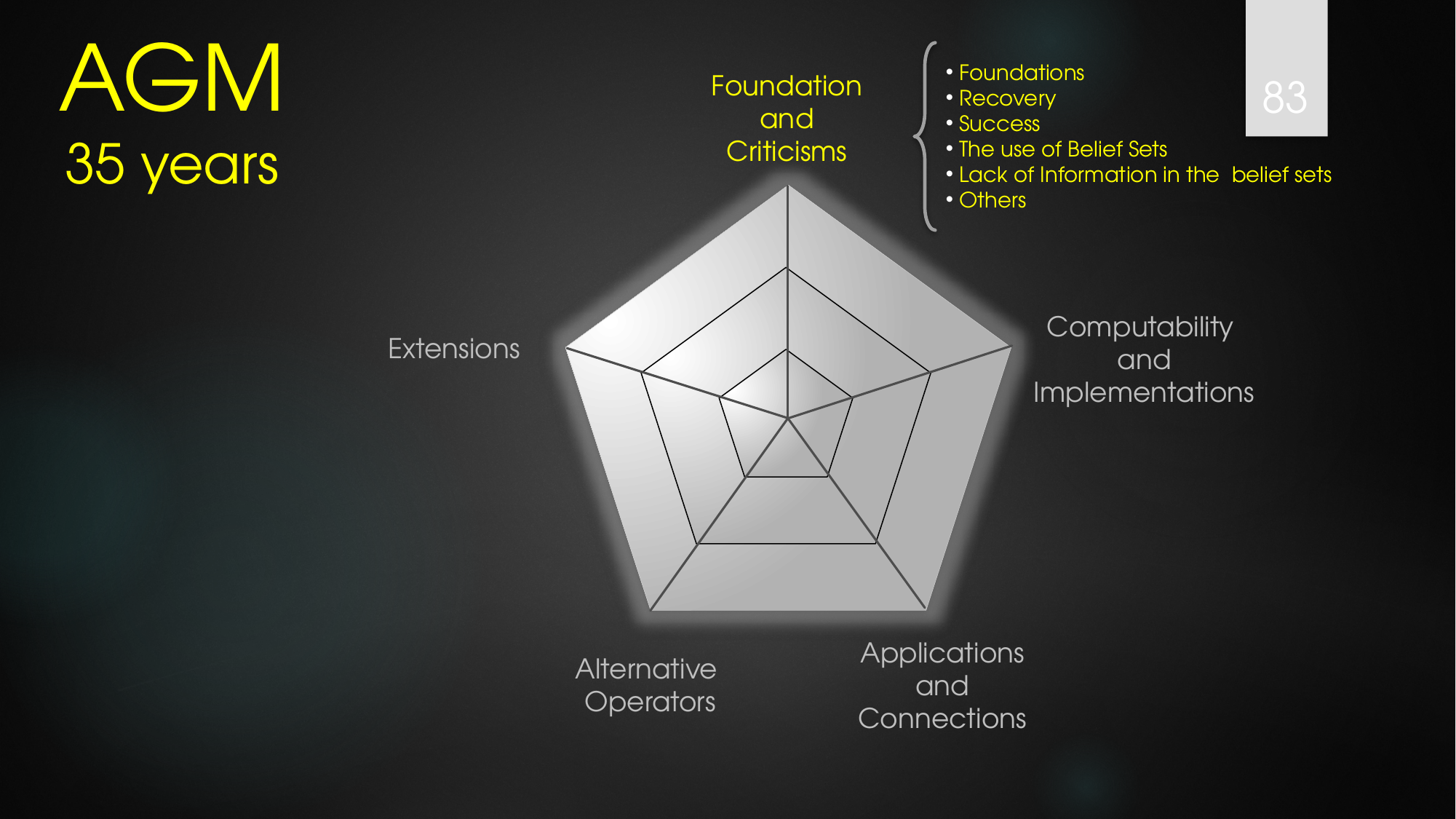

AGM
35 years
83

 Foundations
 Recovery
 Success
 The use of Belief Sets
 Lack of Information in the  belief sets
 Others
Foundation
and
Criticisms

Computability
and Implementations
Extensions
Applications
and
Connections
Alternative
Operators